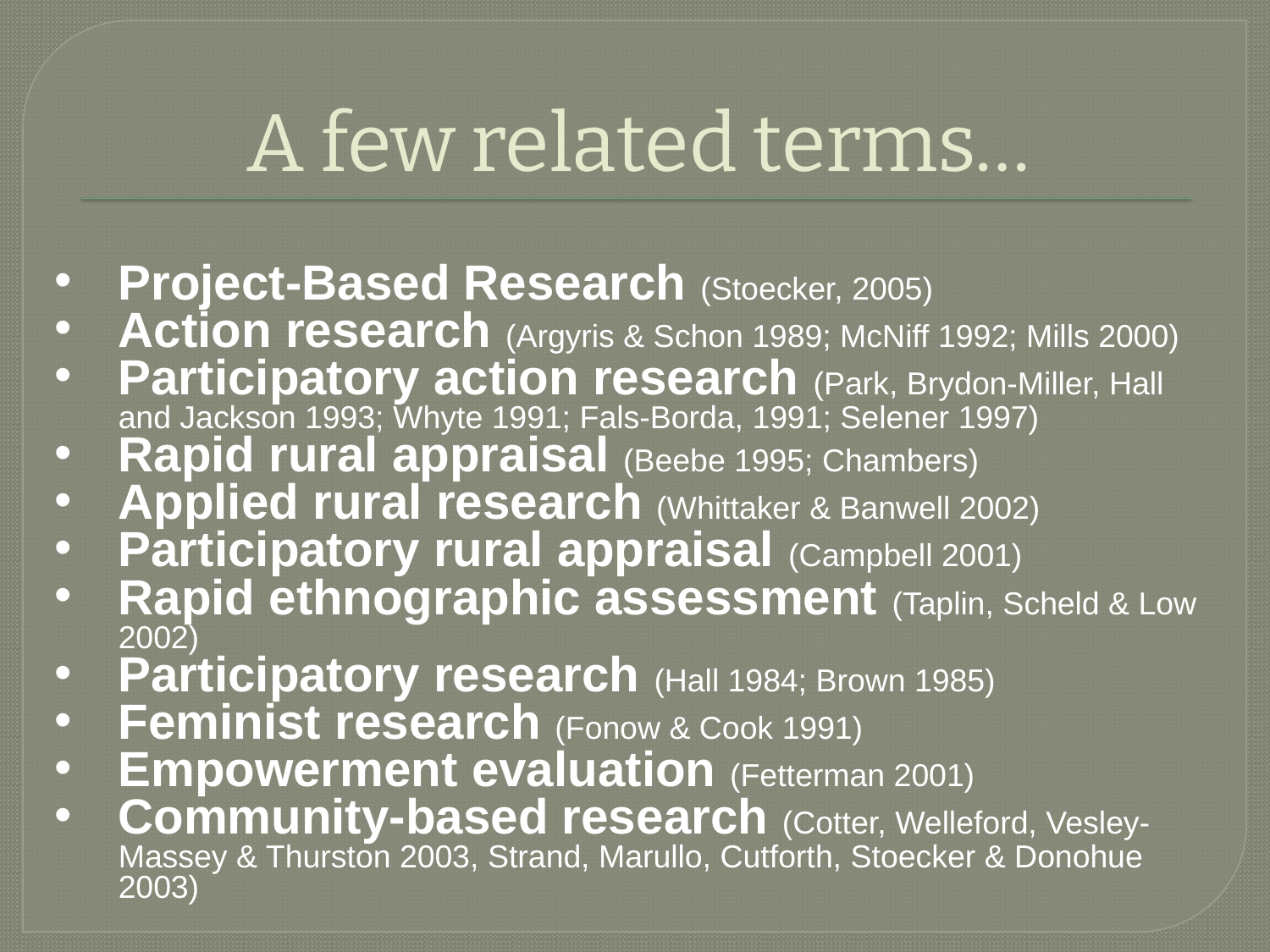

# A few related terms…
Project-Based Research (Stoecker, 2005)
Action research (Argyris & Schon 1989; McNiff 1992; Mills 2000)
Participatory action research (Park, Brydon-Miller, Hall and Jackson 1993; Whyte 1991; Fals-Borda, 1991; Selener 1997)
Rapid rural appraisal (Beebe 1995; Chambers)
Applied rural research (Whittaker & Banwell 2002)
Participatory rural appraisal (Campbell 2001)
Rapid ethnographic assessment (Taplin, Scheld & Low 2002)
Participatory research (Hall 1984; Brown 1985)
Feminist research (Fonow & Cook 1991)
Empowerment evaluation (Fetterman 2001)
Community-based research (Cotter, Welleford, Vesley-Massey & Thurston 2003, Strand, Marullo, Cutforth, Stoecker & Donohue 2003)